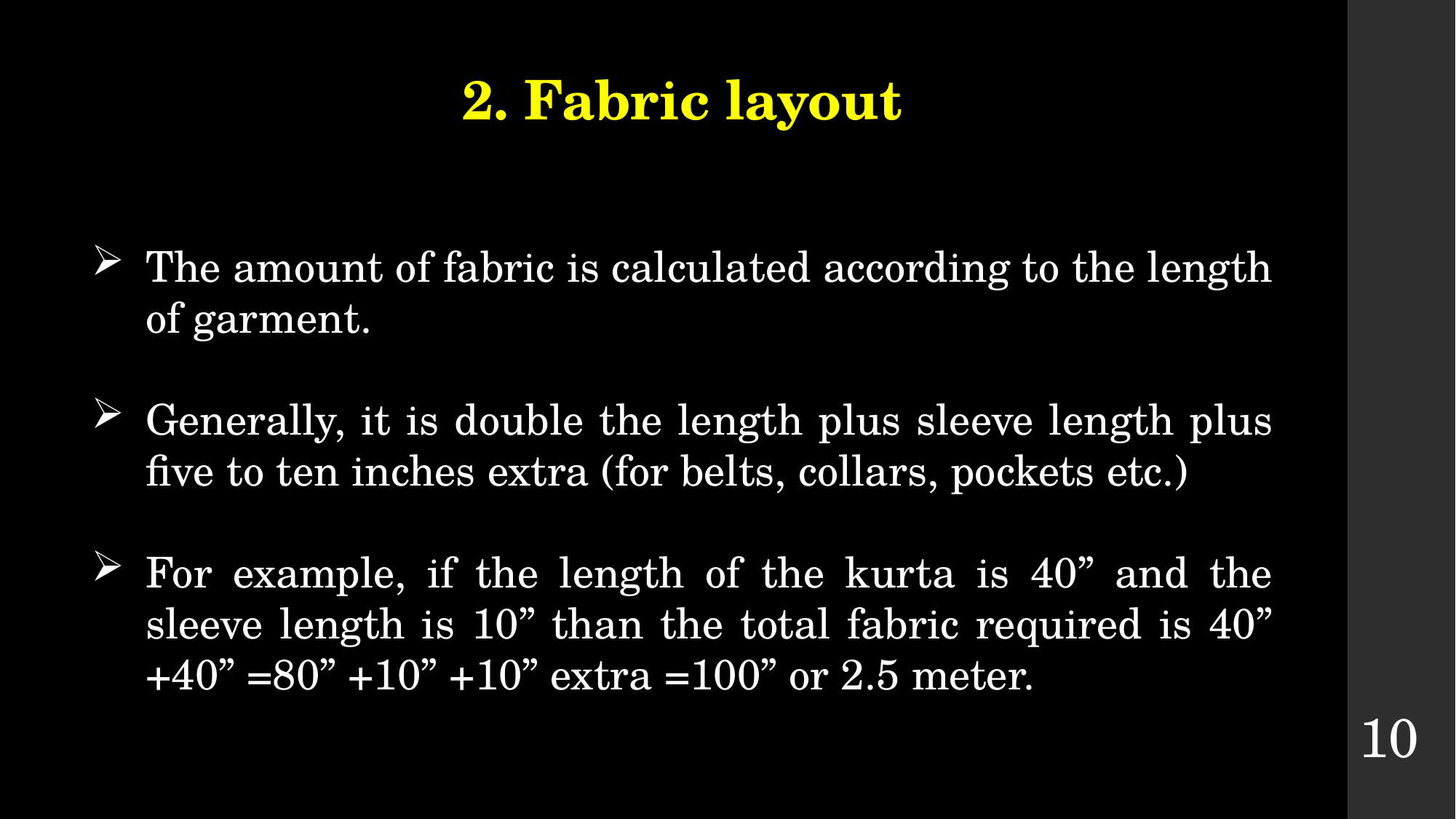

# 2. Fabric layout
The amount of fabric is calculated according to the length of garment.

Generally, it is double the length plus sleeve length plus five to ten inches extra (for belts, collars, pockets etc.)

For example, if the length of the kurta is 40” and the sleeve length is 10” than the total fabric required is 40” +40” =80” +10” +10” extra =100” or 2.5 meter.
10